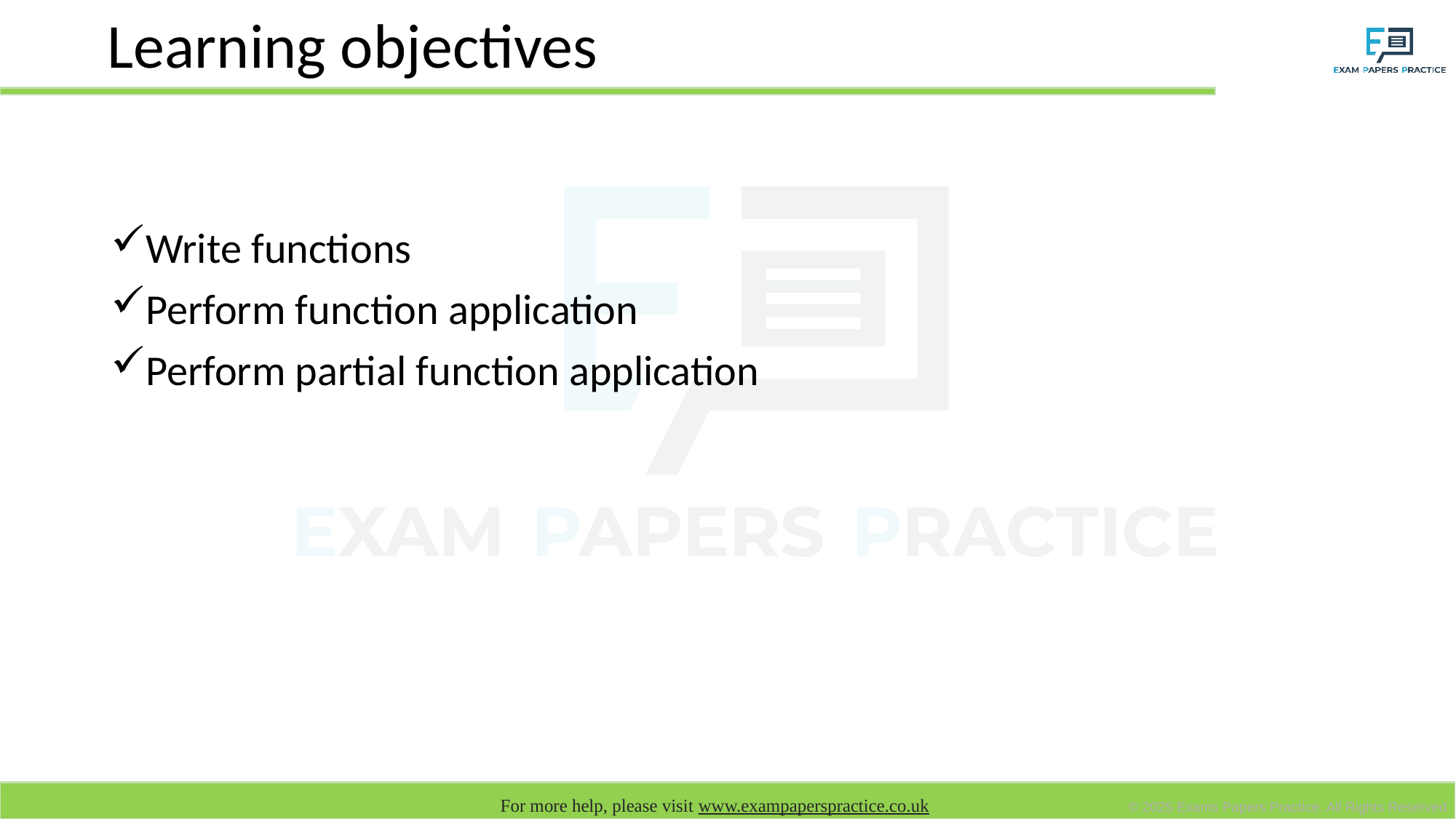

# Learning objectives
Write functions
Perform function application
Perform partial function application